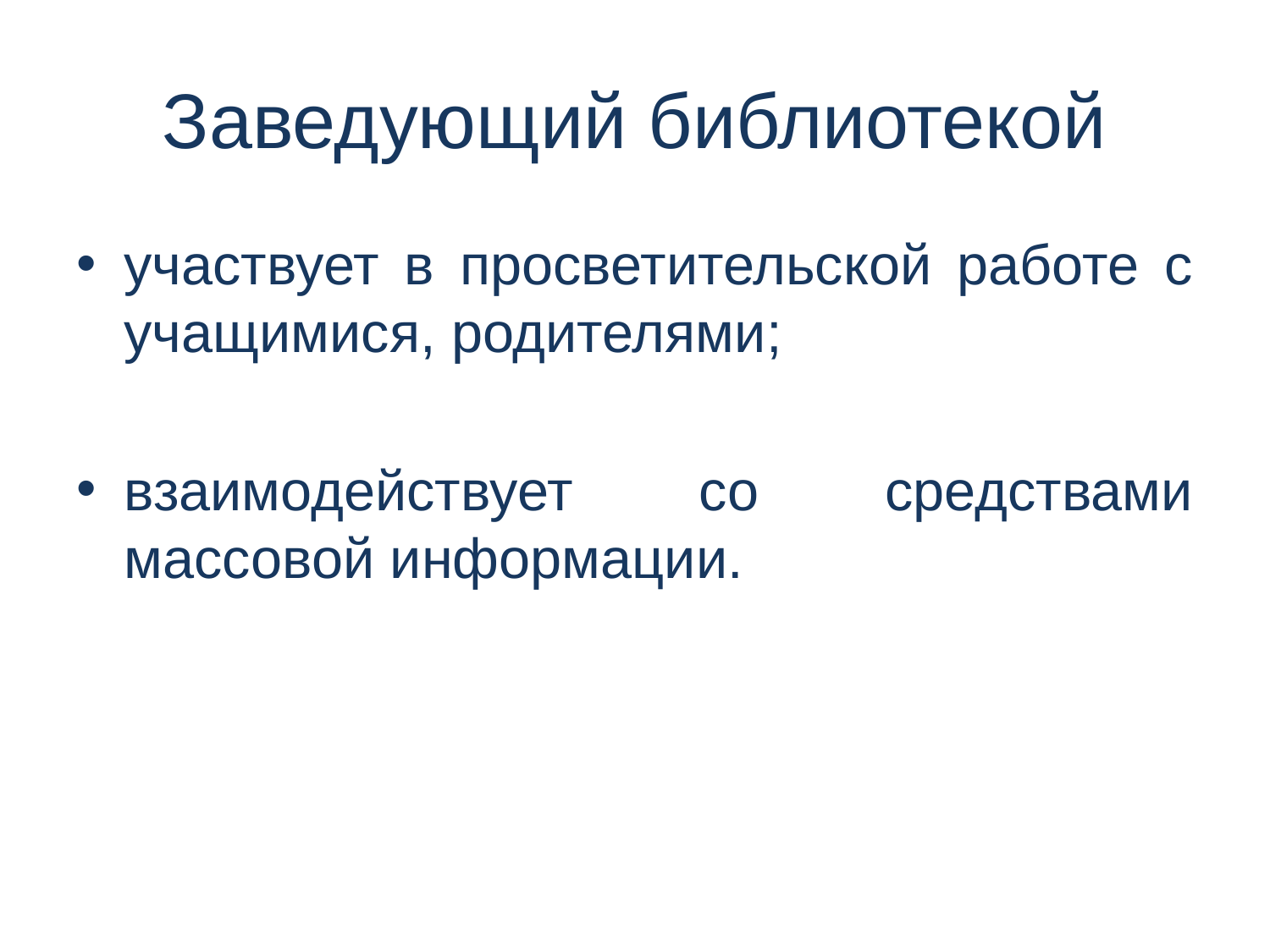

# Заведующий библиотекой
участвует в просветительской работе с учащимися, родителями;

взаимодействует со средствами массовой информации.